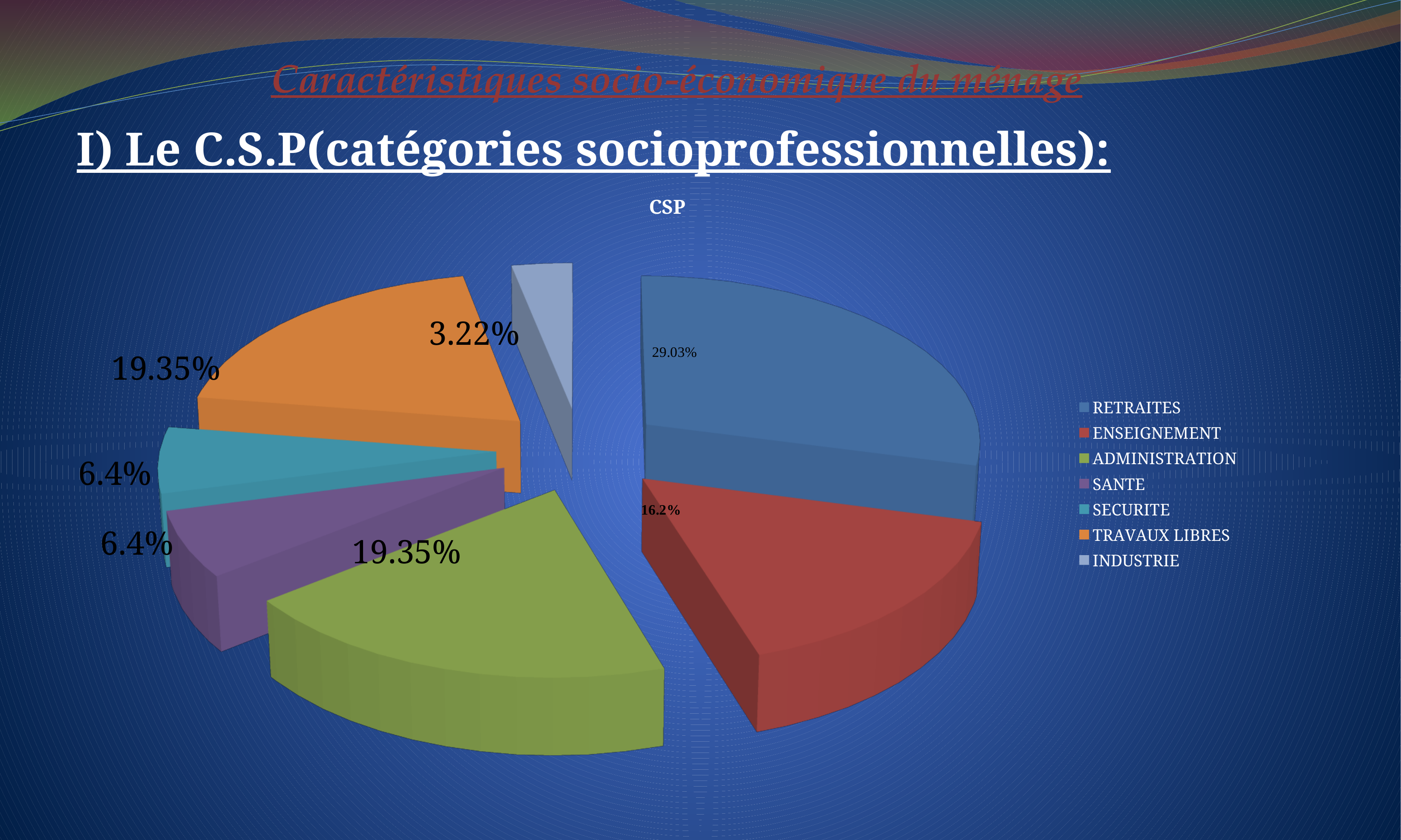

# Caractéristiques socio-économique du ménage
I) Le C.S.P(catégories socioprofessionnelles):

[unsupported chart]

3.22%
19.35%
6.4%
6.4%
19.35%